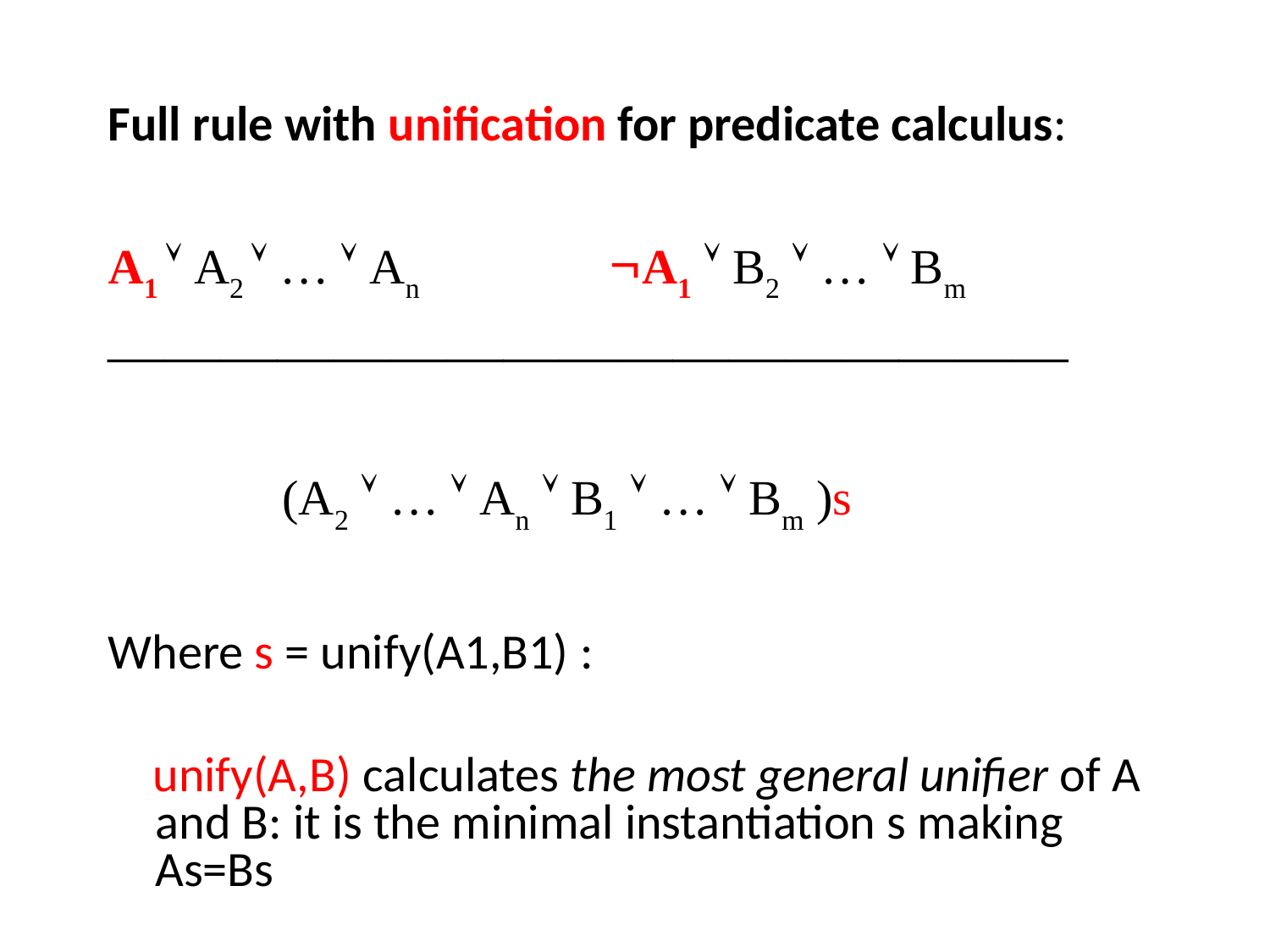

Full rule with unification for predicate calculus:

A1 ∨ A2 ∨ … ∨ An	      ¬A1 ∨ B2 ∨ … ∨ Bm
—————————————————
		(A2 ∨ … ∨ An ∨ B1 ∨ … ∨ Bm )s

Where s = unify(A1,B1) :

    unify(A,B) calculates the most general unifier of A and B: it is the minimal instantiation s making As=Bs